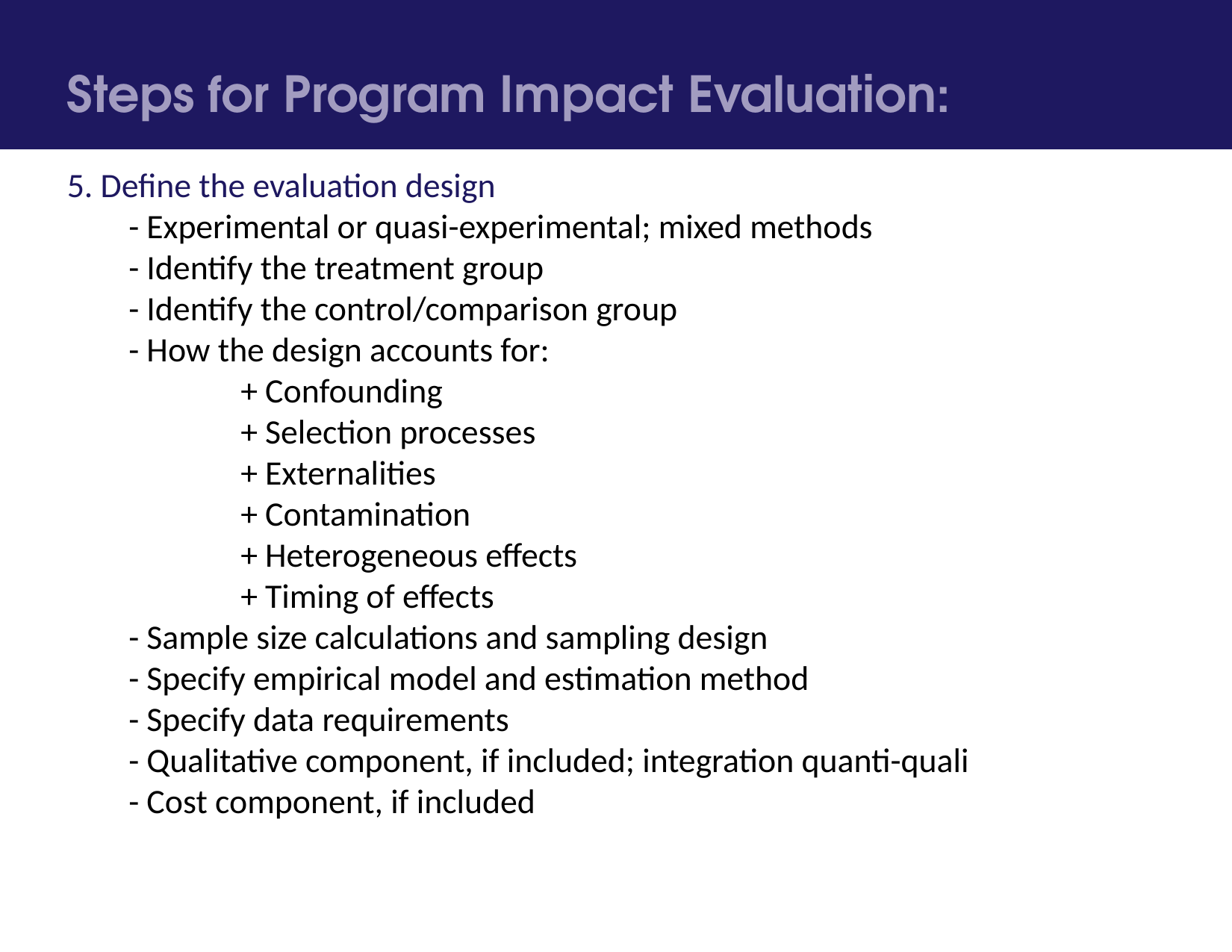

Steps for Program Impact Evaluation:

5. Define the evaluation design
	- Experimental or quasi-experimental; mixed methods
	- Identify the treatment group
	- Identify the control/comparison group
	- How the design accounts for:
		+ Confounding
		+ Selection processes
		+ Externalities
		+ Contamination
		+ Heterogeneous effects
		+ Timing of effects
	- Sample size calculations and sampling design
	- Specify empirical model and estimation method
	- Specify data requirements
	- Qualitative component, if included; integration quanti-quali
	- Cost component, if included